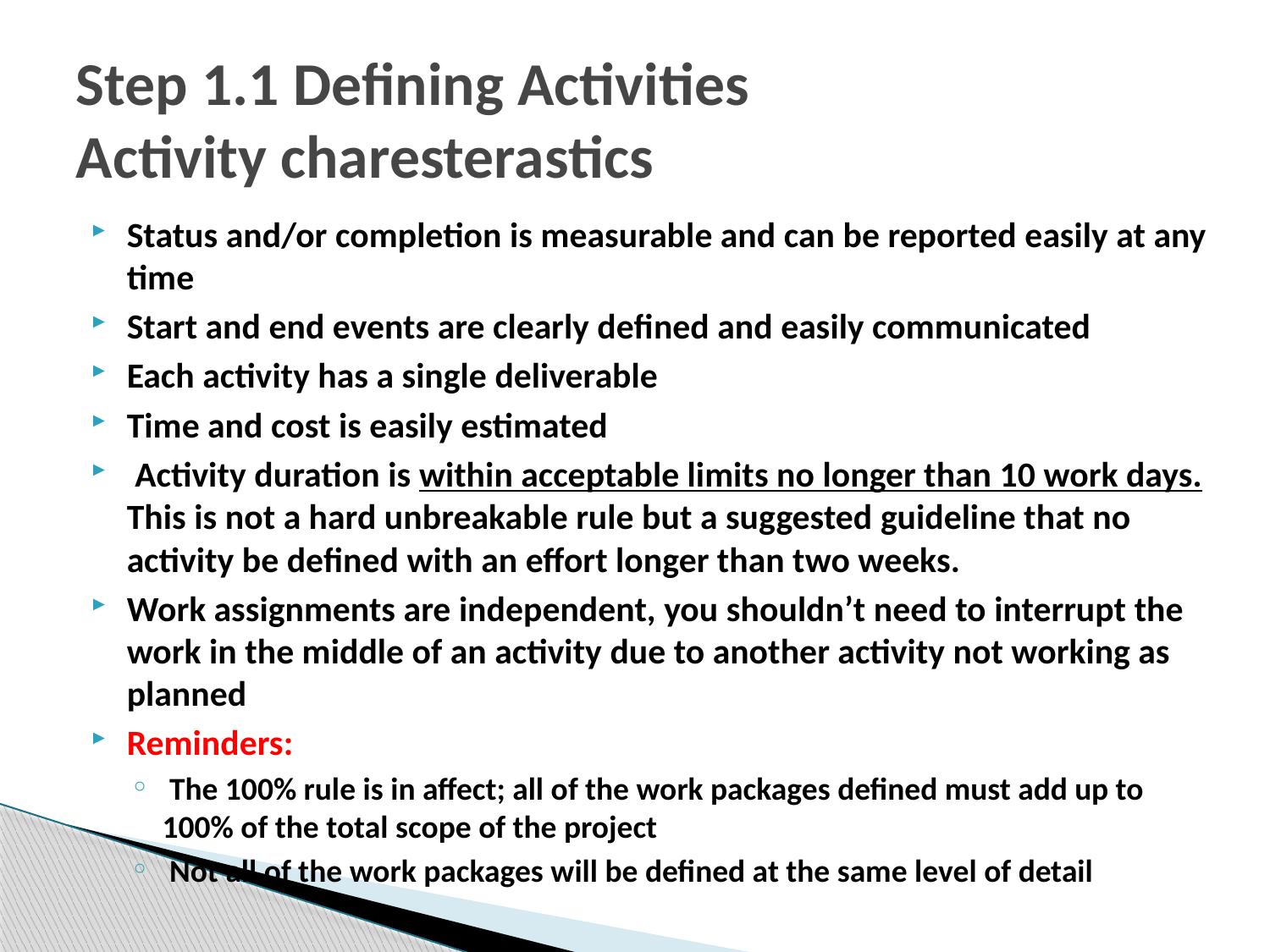

# Step 1.1 Defining Activities Activity charesterastics
Status and/or completion is measurable and can be reported easily at any time
Start and end events are clearly defined and easily communicated
Each activity has a single deliverable
Time and cost is easily estimated
 Activity duration is within acceptable limits no longer than 10 work days. This is not a hard unbreakable rule but a suggested guideline that no activity be defined with an effort longer than two weeks.
Work assignments are independent, you shouldn’t need to interrupt the work in the middle of an activity due to another activity not working as planned
Reminders:
 The 100% rule is in affect; all of the work packages defined must add up to 100% of the total scope of the project
 Not all of the work packages will be defined at the same level of detail